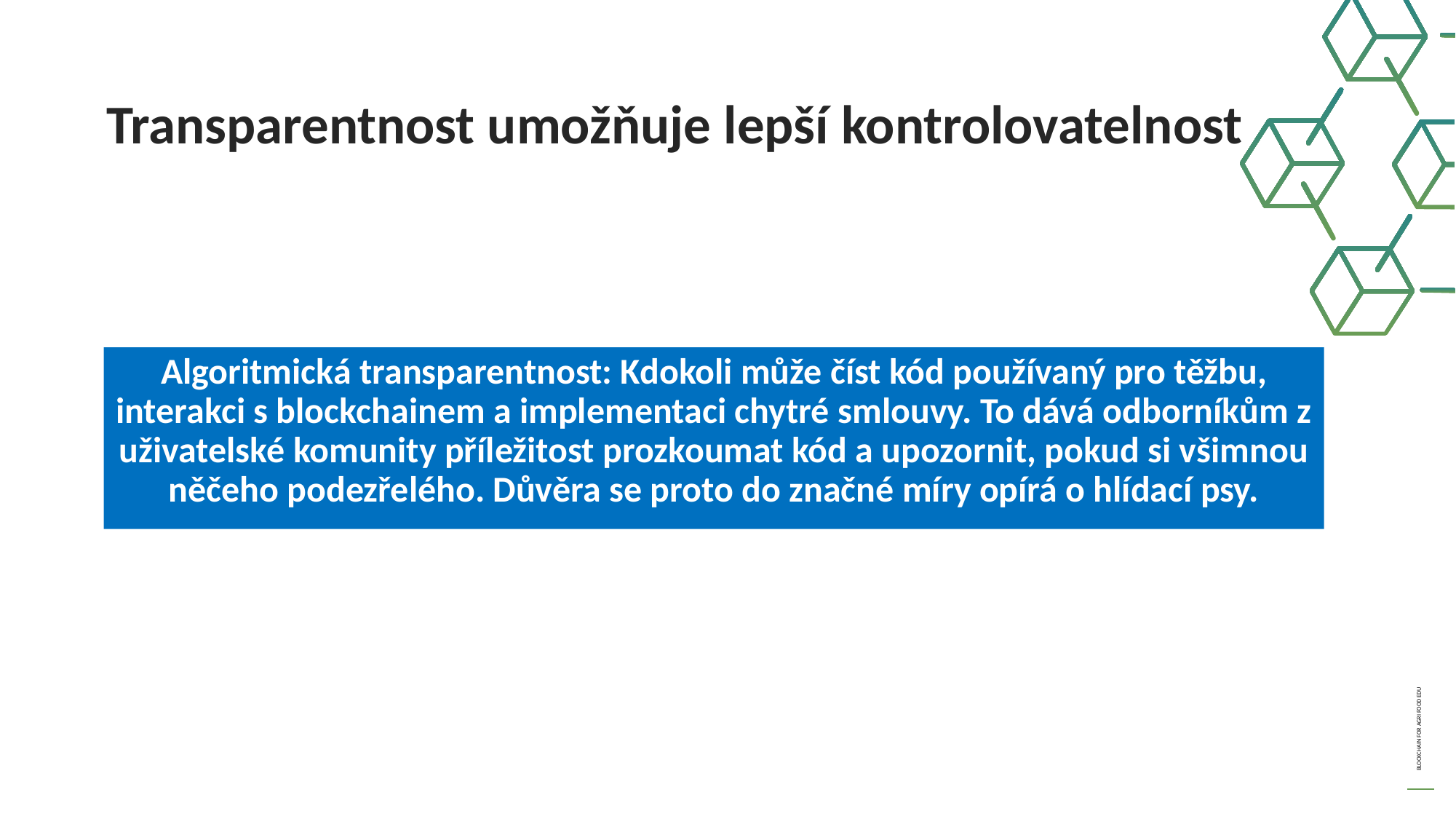

Transparentnost umožňuje lepší kontrolovatelnost
Algoritmická transparentnost: Kdokoli může číst kód používaný pro těžbu, interakci s blockchainem a implementaci chytré smlouvy. To dává odborníkům z uživatelské komunity příležitost prozkoumat kód a upozornit, pokud si všimnou něčeho podezřelého. Důvěra se proto do značné míry opírá o hlídací psy.